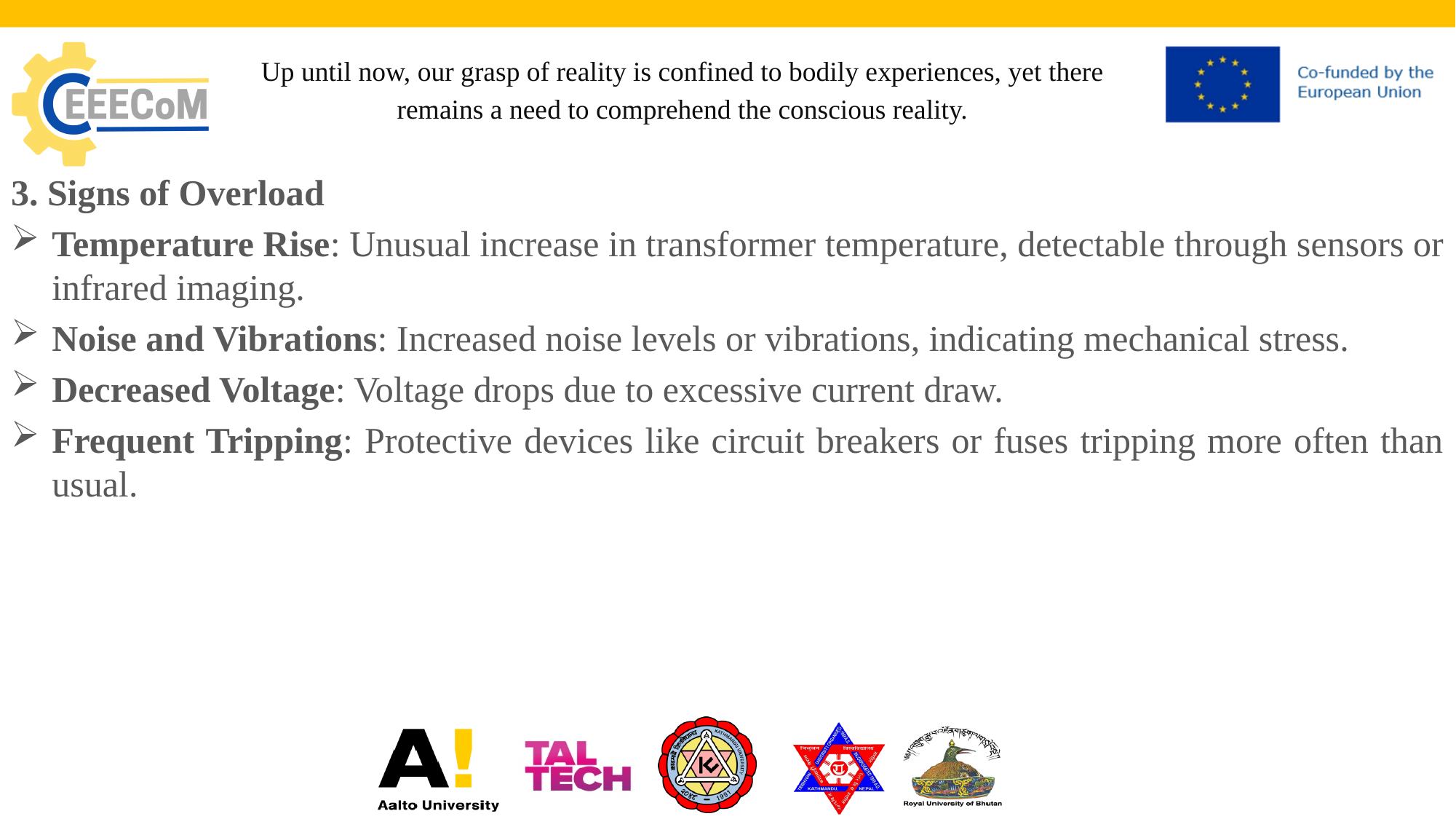

# Up until now, our grasp of reality is confined to bodily experiences, yet there remains a need to comprehend the conscious reality.
3. Signs of Overload
Temperature Rise: Unusual increase in transformer temperature, detectable through sensors or infrared imaging.
Noise and Vibrations: Increased noise levels or vibrations, indicating mechanical stress.
Decreased Voltage: Voltage drops due to excessive current draw.
Frequent Tripping: Protective devices like circuit breakers or fuses tripping more often than usual.